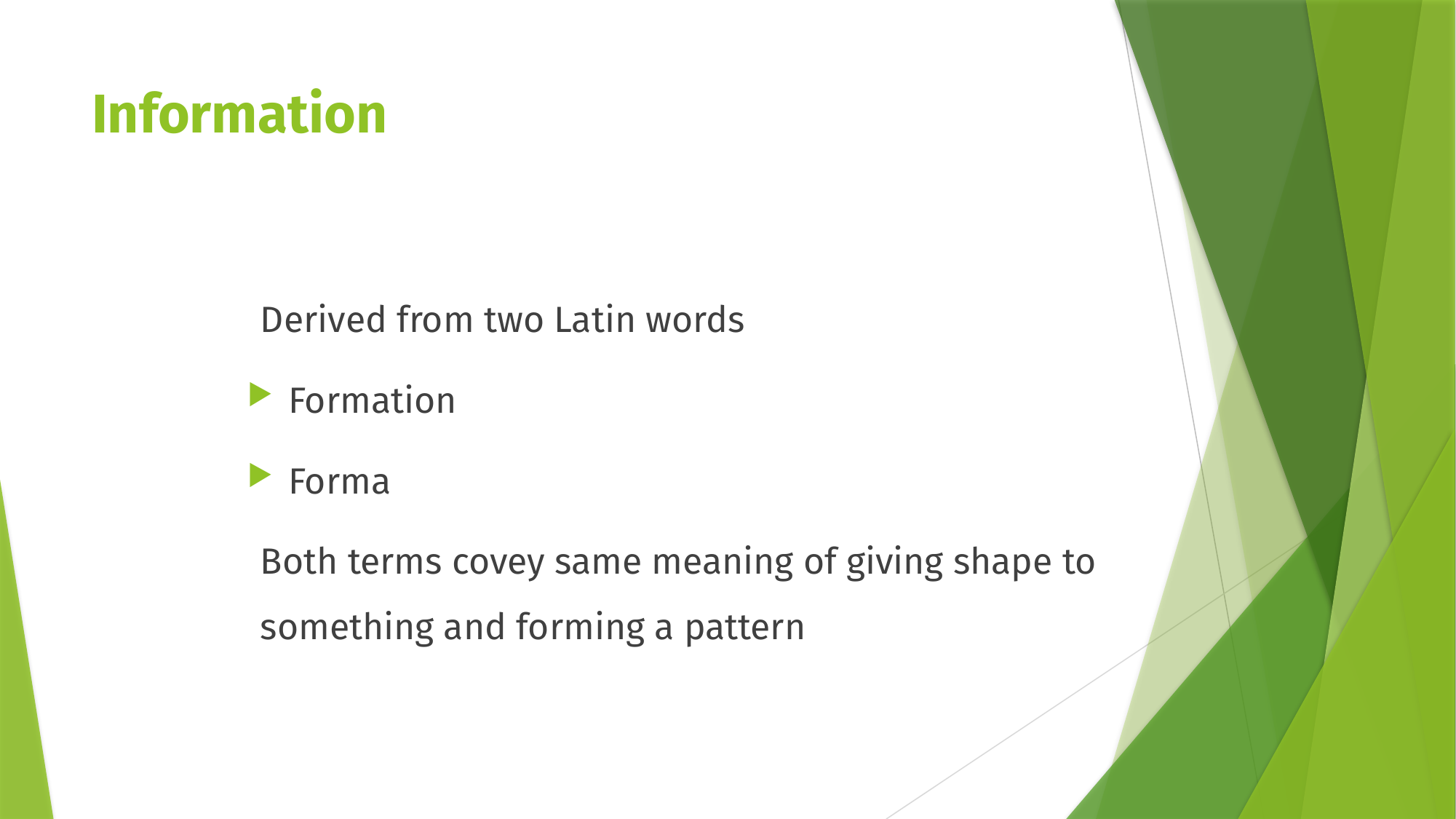

# Information
Derived from two Latin words
Formation
Forma
Both terms covey same meaning of giving shape to something and forming a pattern